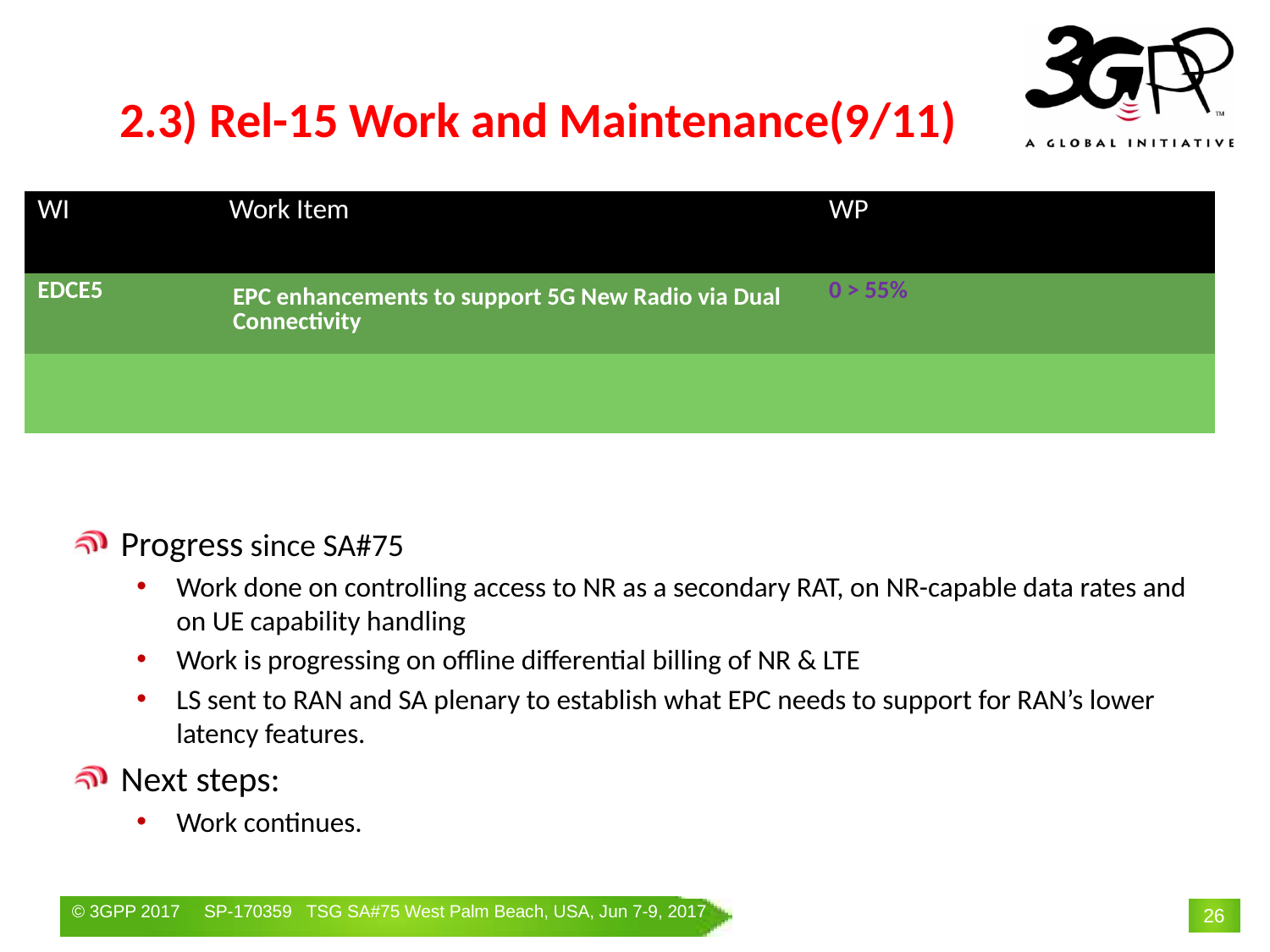

# 2.3) Rel-15 Work and Maintenance(9/11)
| WI | Work Item | WP |  |  |
| --- | --- | --- | --- | --- |
| EDCE5 | EPC enhancements to support 5G New Radio via Dual Connectivity | 0 > 55% |  |  |
|  |  |  |  |  |
Progress since SA#75
Work done on controlling access to NR as a secondary RAT, on NR-capable data rates and on UE capability handling
Work is progressing on offline differential billing of NR & LTE
LS sent to RAN and SA plenary to establish what EPC needs to support for RAN’s lower latency features.
Next steps:
Work continues.